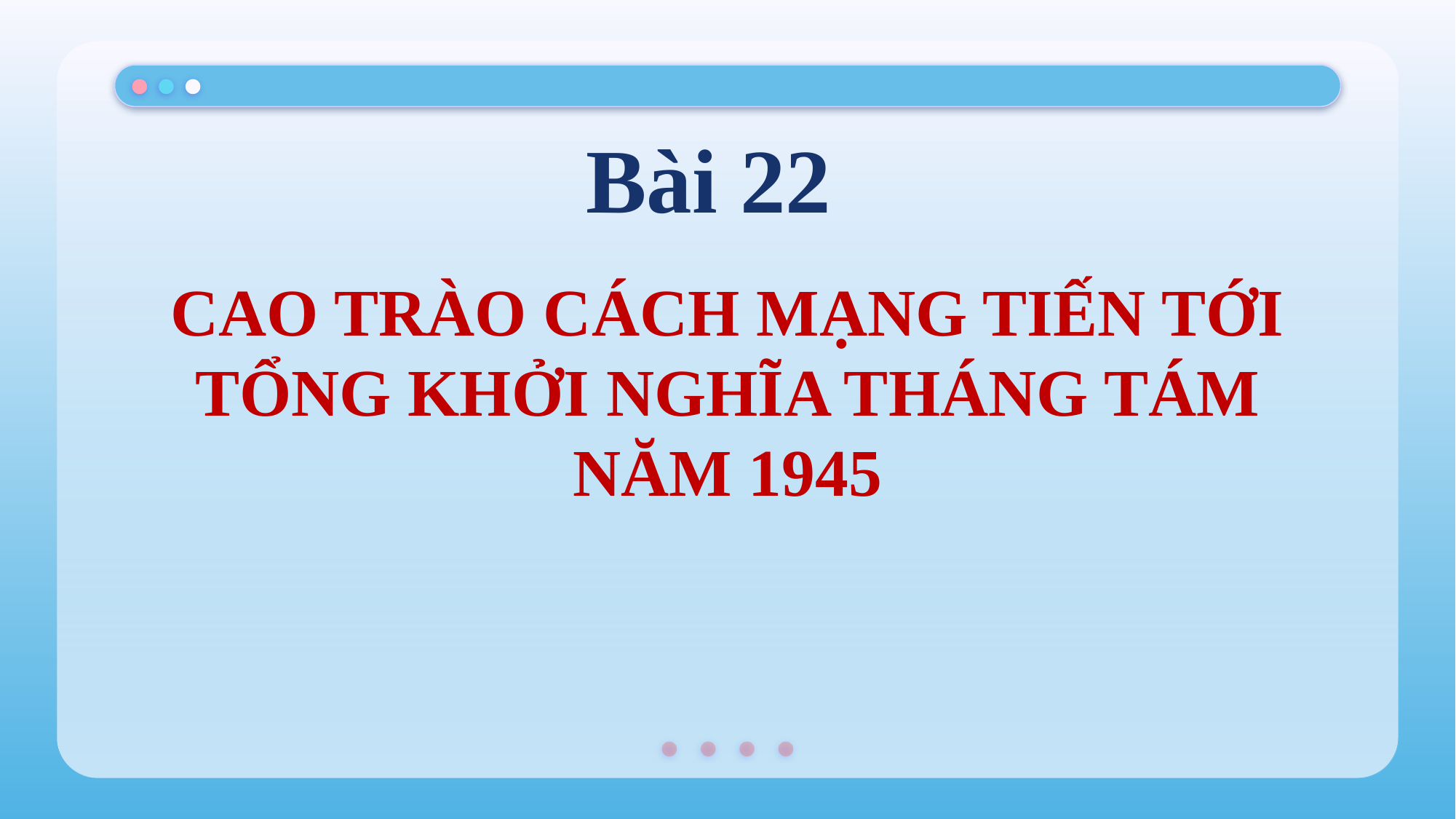

Bài 22
CAO TRÀO CÁCH MẠNG TIẾN TỚI TỔNG KHỞI NGHĨA THÁNG TÁM NĂM 1945